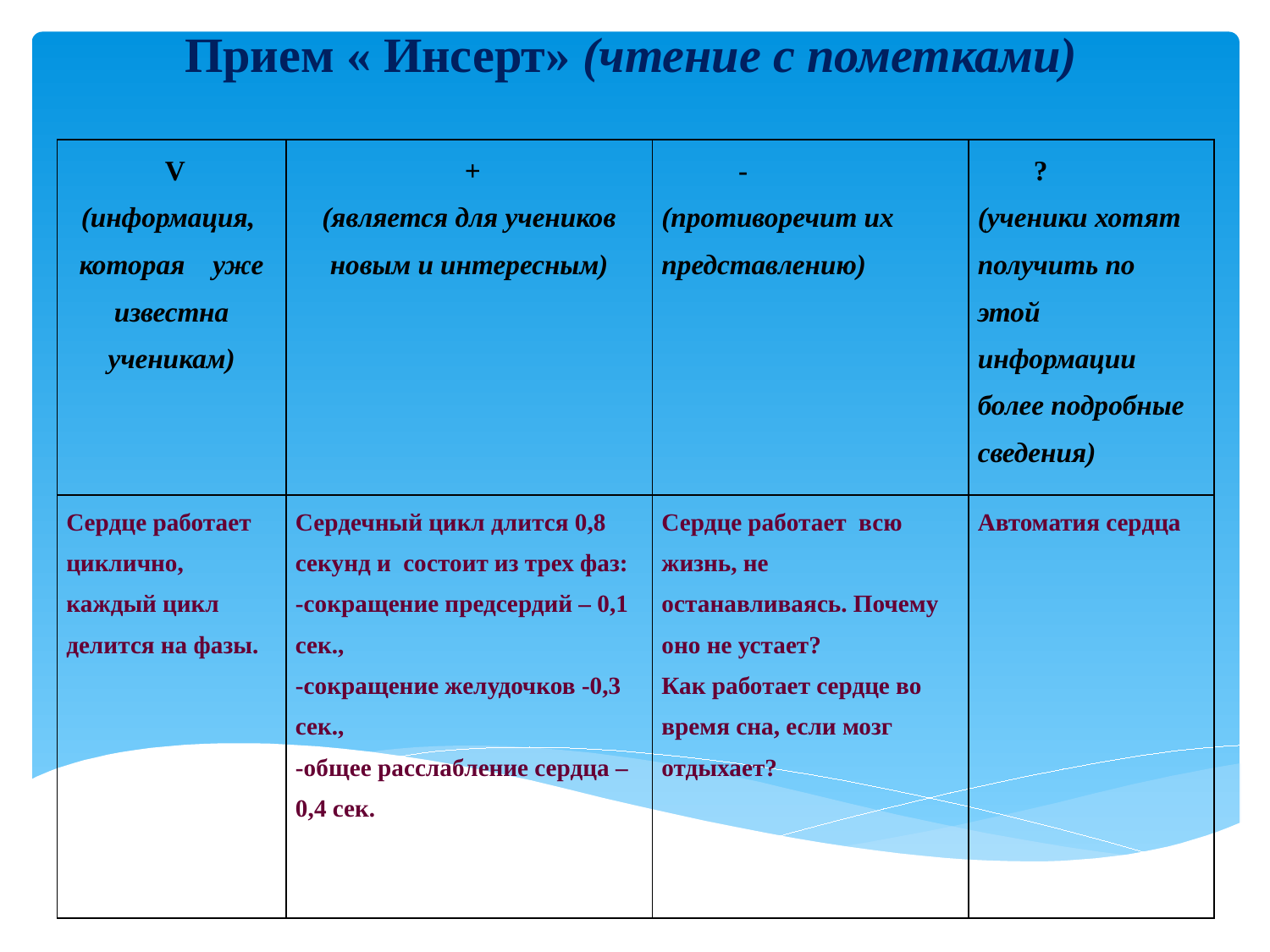

Прием « Инсерт» (чтение с пометками)
| V (информация, которая уже известна ученикам) | + (является для учеников новым и интересным) | - (противоречит их представлению) | ? (ученики хотят получить по этой информации более подробные сведения) |
| --- | --- | --- | --- |
| Сердце работает циклично, каждый цикл делится на фазы. | Сердечный цикл длится 0,8 секунд и состоит из трех фаз: -сокращение предсердий – 0,1 сек., -сокращение желудочков -0,3 сек., -общее расслабление сердца – 0,4 сек. | Сердце работает всю жизнь, не останавливаясь. Почему оно не устает? Как работает сердце во время сна, если мозг отдыхает? | Автоматия сердца |